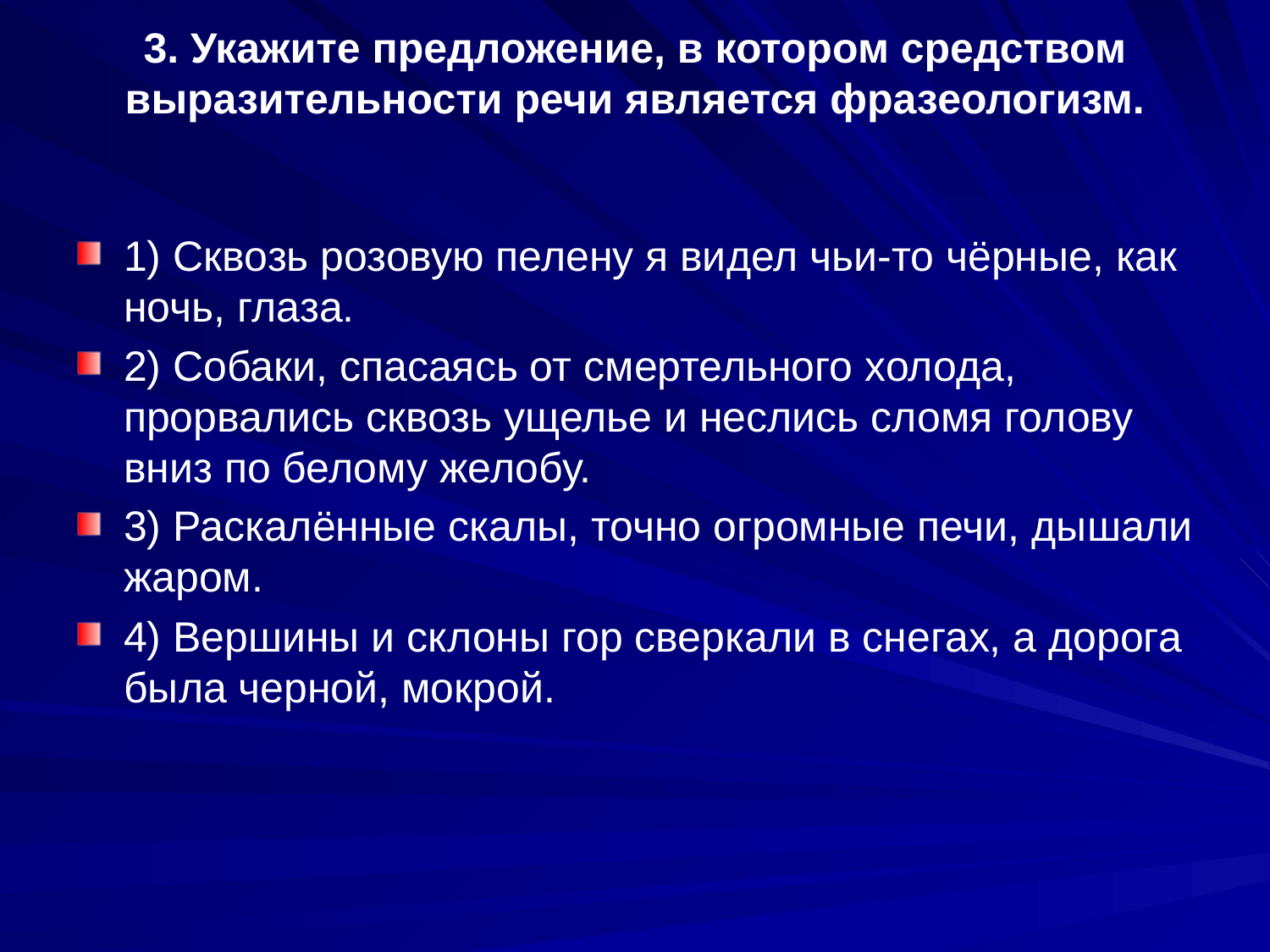

# 3. Укажите предложение, в котором средством выразительности речи является фразеологизм.
1) Сквозь розовую пелену я видел чьи-то чёрные, как ночь, глаза.
2) Собаки, спасаясь от смертельного холода, прорвались сквозь ущелье и неслись сломя голову вниз по белому желобу.
3) Раскалённые скалы, точно огромные печи, дышали жаром.
4) Вершины и склоны гор сверкали в снегах, а дорога была черной, мокрой.